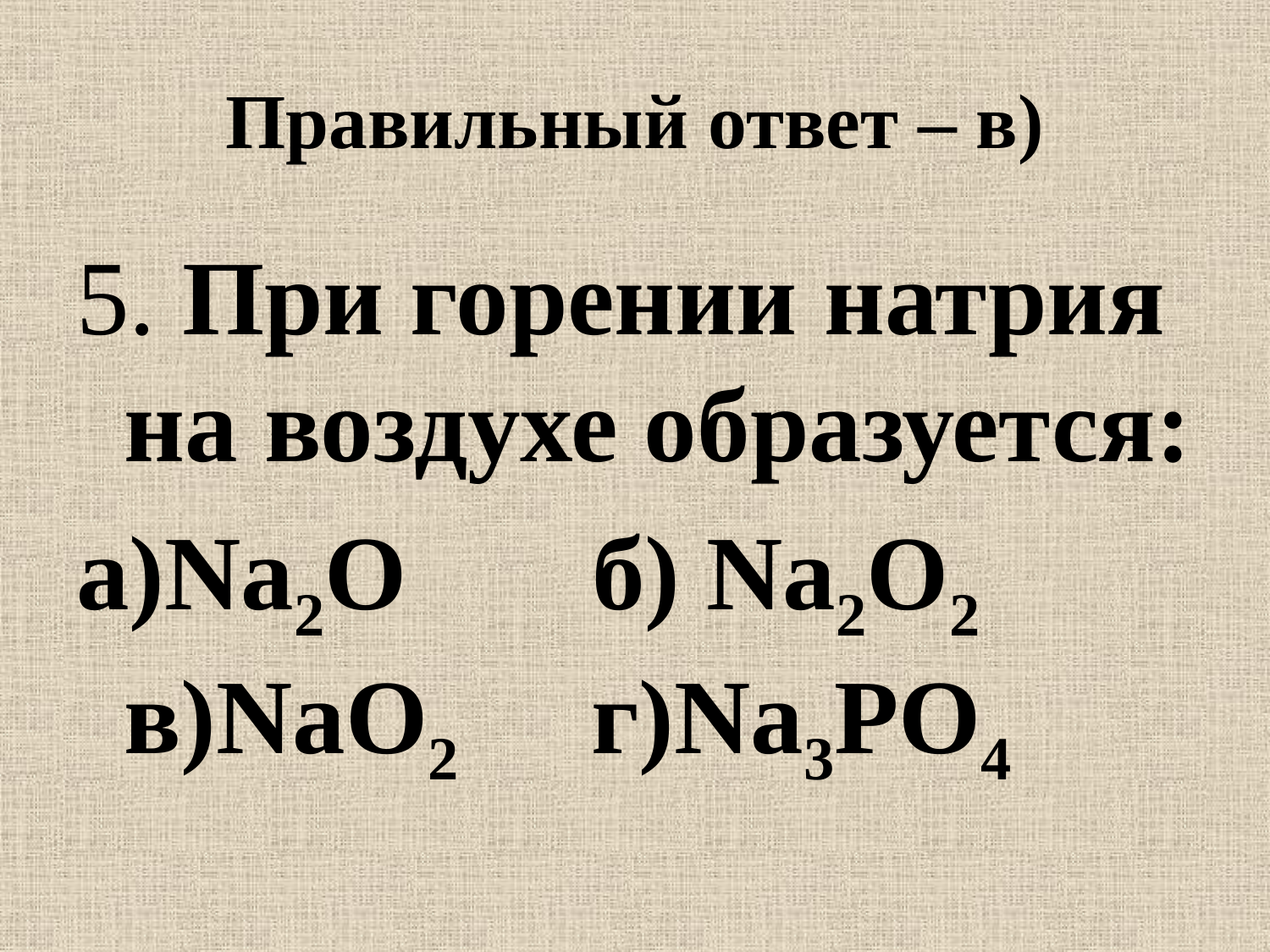

# Правильный ответ – в)
5. При горении натрия на воздухе образуется:
а)Na2O       б) Na2O2 в)NaO2     г)Na3PO4